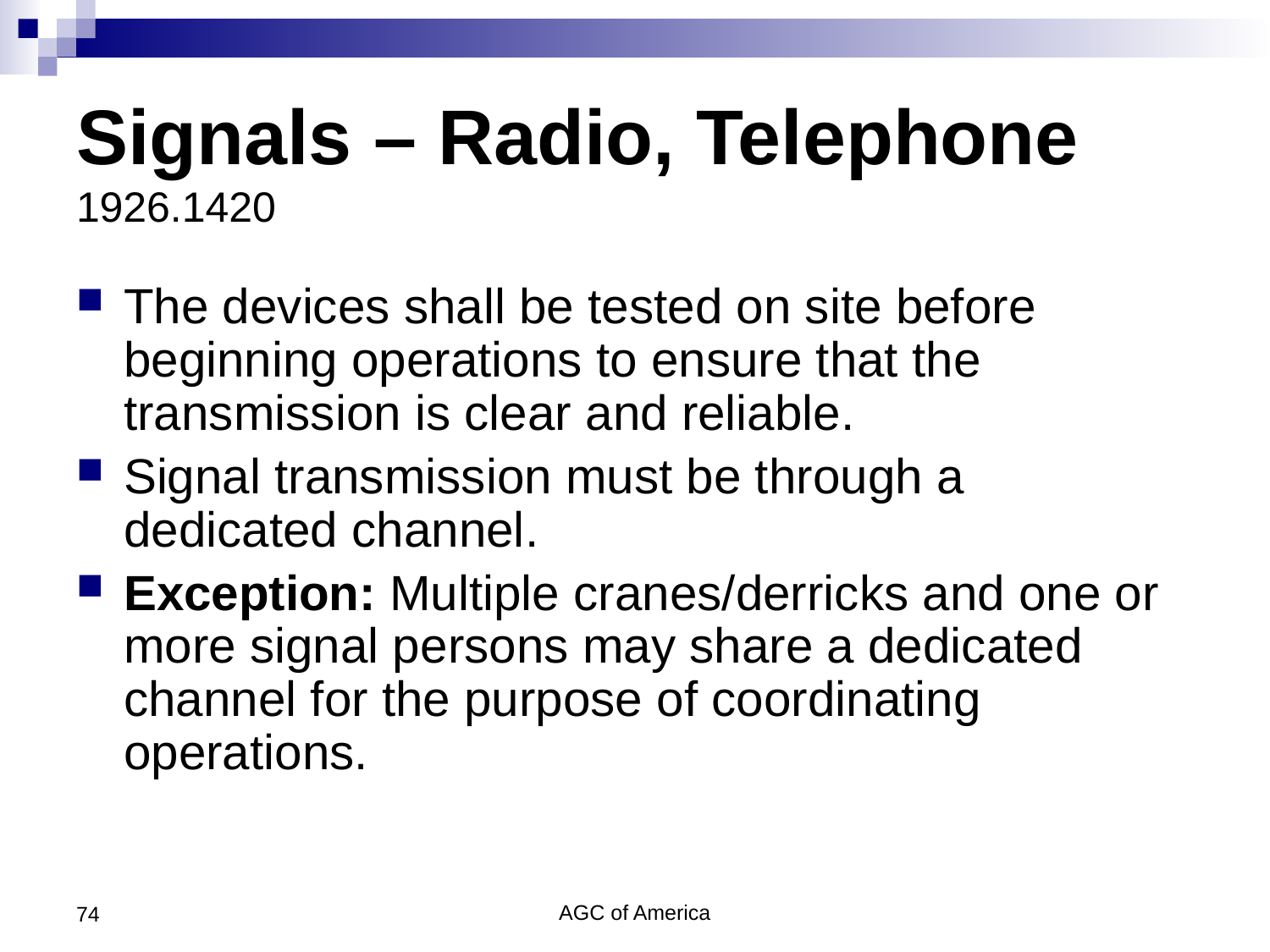

# Signals – Radio, Telephone 1926.1420
The devices shall be tested on site before beginning operations to ensure that the transmission is clear and reliable.
Signal transmission must be through a dedicated channel.
Exception: Multiple cranes/derricks and one or more signal persons may share a dedicated channel for the purpose of coordinating operations.
74
AGC of America